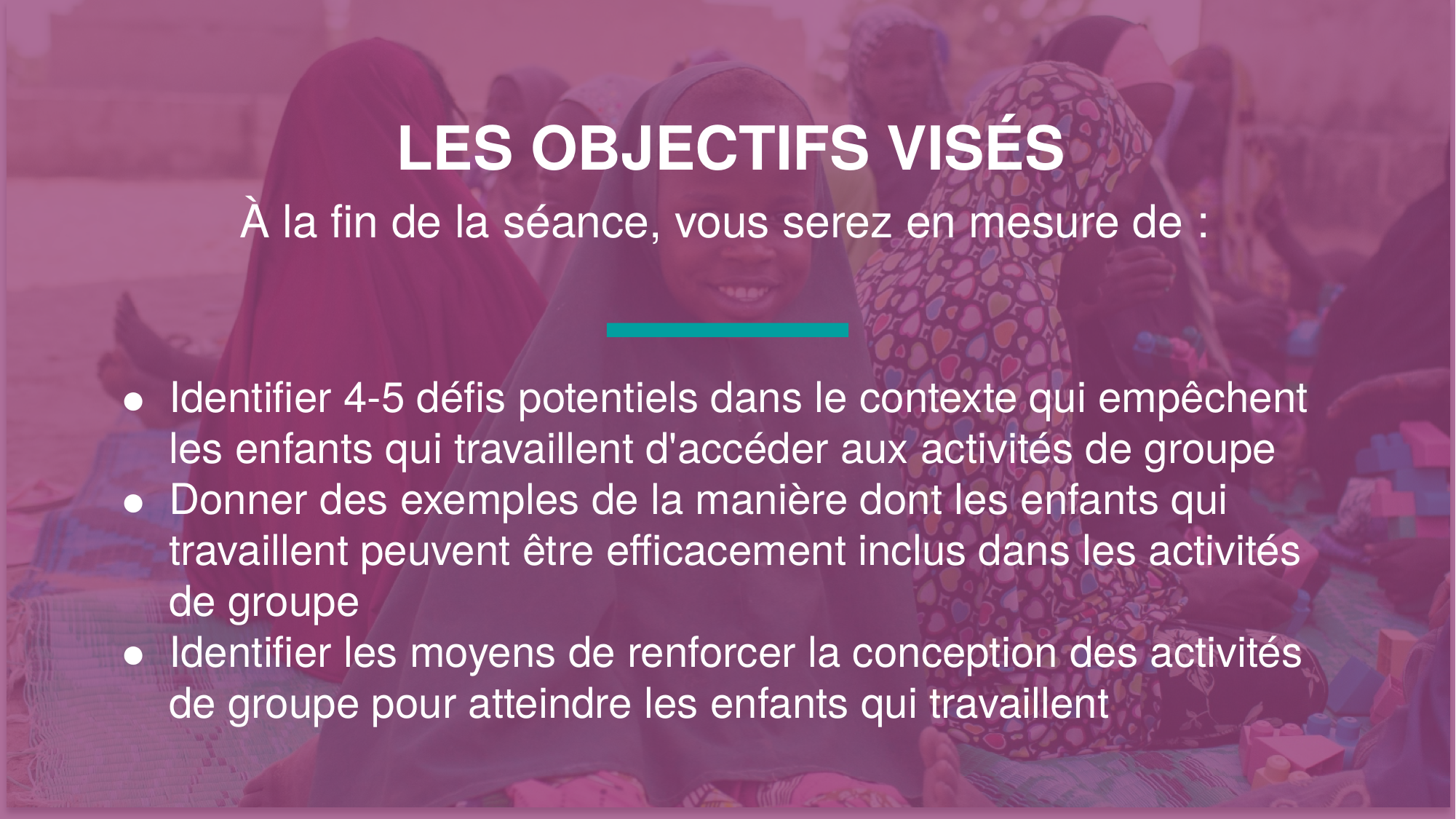

LES OBJECTIFS VISÉS
À la fin de la séance, vous serez en mesure de :
Identifier 4-5 défis potentiels dans le contexte qui empêchent les enfants qui travaillent d'accéder aux activités de groupe
Donner des exemples de la manière dont les enfants qui travaillent peuvent être efficacement inclus dans les activités de groupe
Identifier les moyens de renforcer la conception des activités de groupe pour atteindre les enfants qui travaillent